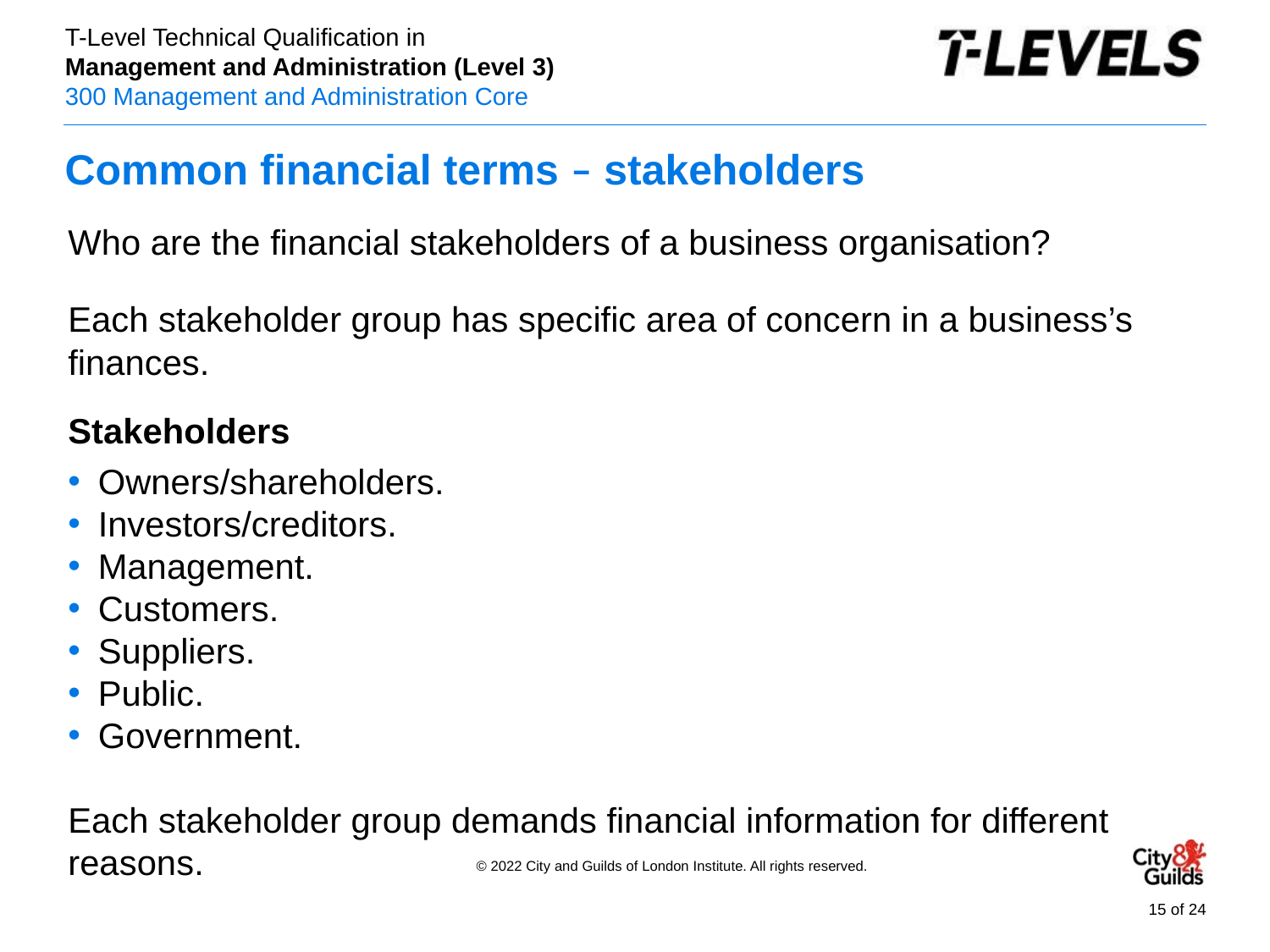

# Common financial terms – stakeholders
Who are the financial stakeholders of a business organisation?
Each stakeholder group has specific area of concern in a business’s finances.
Stakeholders
Owners/shareholders.
Investors/creditors.
Management.
Customers.
Suppliers.
Public.
Government.

Each stakeholder group demands financial information for different reasons.